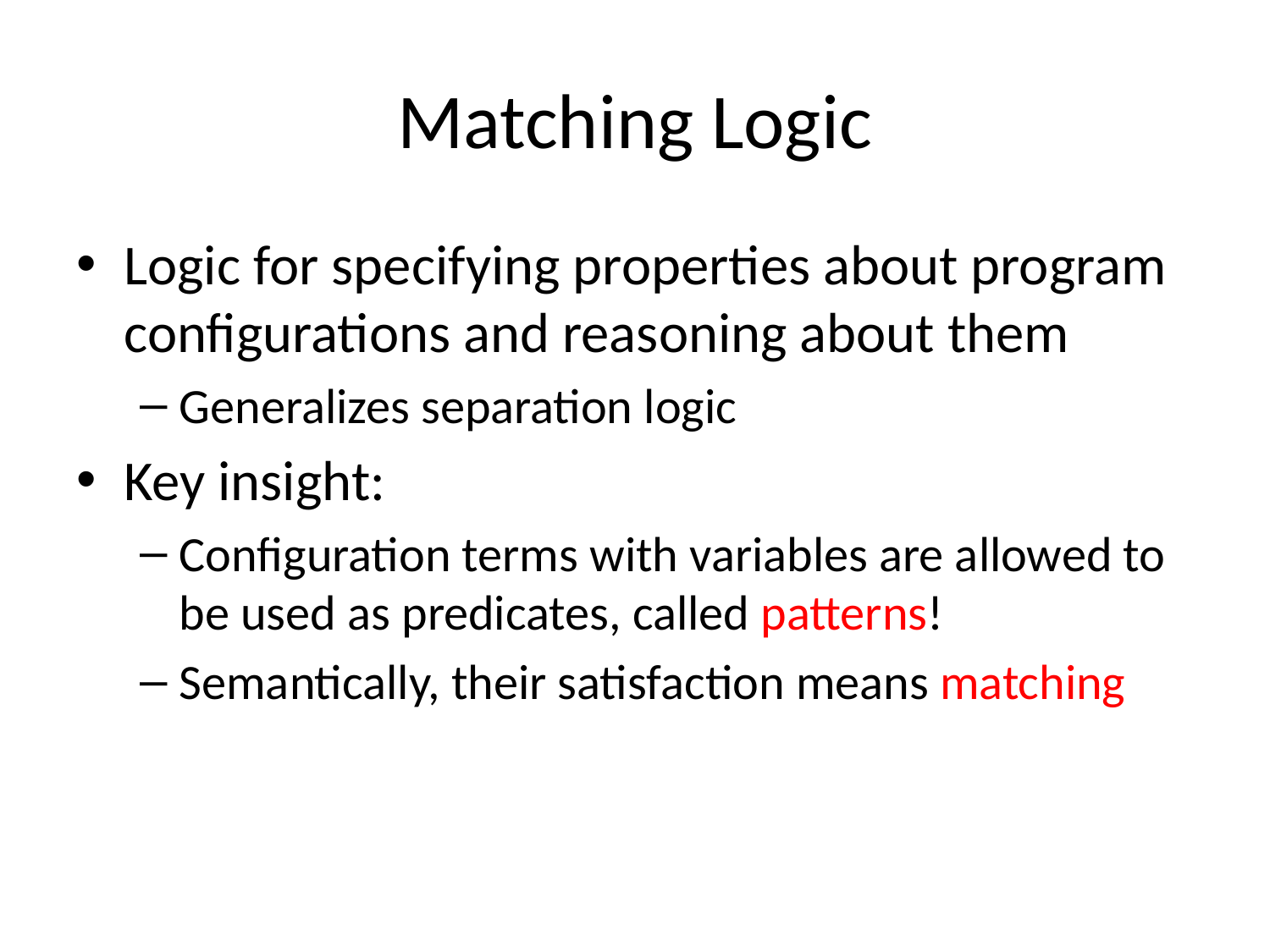

# Matching Logic
Logic for specifying properties about program configurations and reasoning about them
Generalizes separation logic
Key insight:
Configuration terms with variables are allowed to be used as predicates, called patterns!
Semantically, their satisfaction means matching